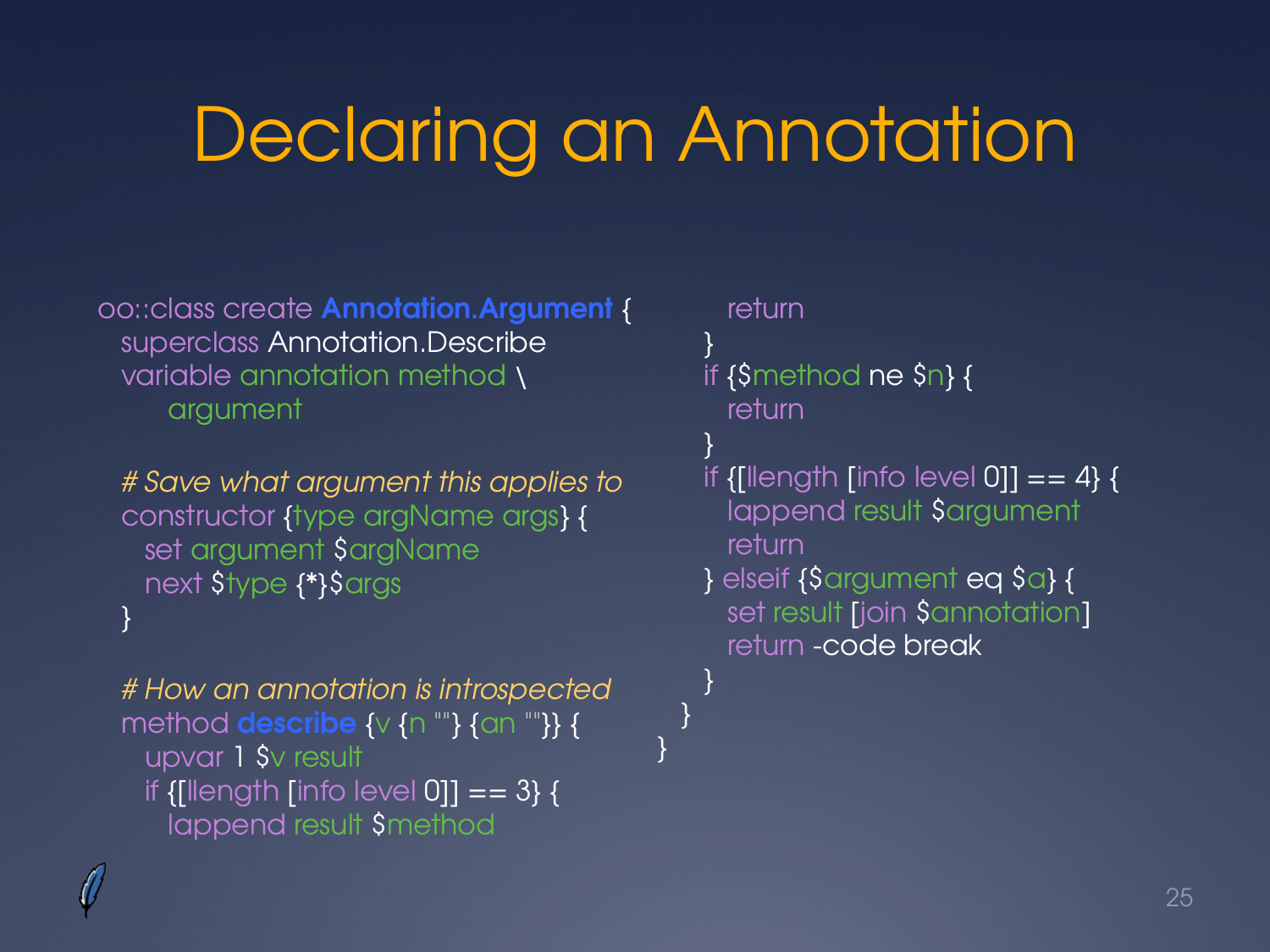

# Declaring an Annotation
oo::class create Annotation.Argument {
   superclass Annotation.Describe
   variable annotation method \
         argument
   # Save what argument this applies to
   constructor {type argName args} {
      set argument $argName
      next $type {*}$args
   }
   # How an annotation is introspected
   method describe {v {n ""} {an ""}} {
      upvar 1 $v result
      if {[llength [info level 0]] == 3} {
         lappend result $method
         return
      }
      if {$method ne $n} {
         return
      }
      if {[llength [info level 0]] == 4} {
         lappend result $argument
         return
      } elseif {$argument eq $a} {
         set result [join $annotation]
         return -code break
      }
   }
}

25